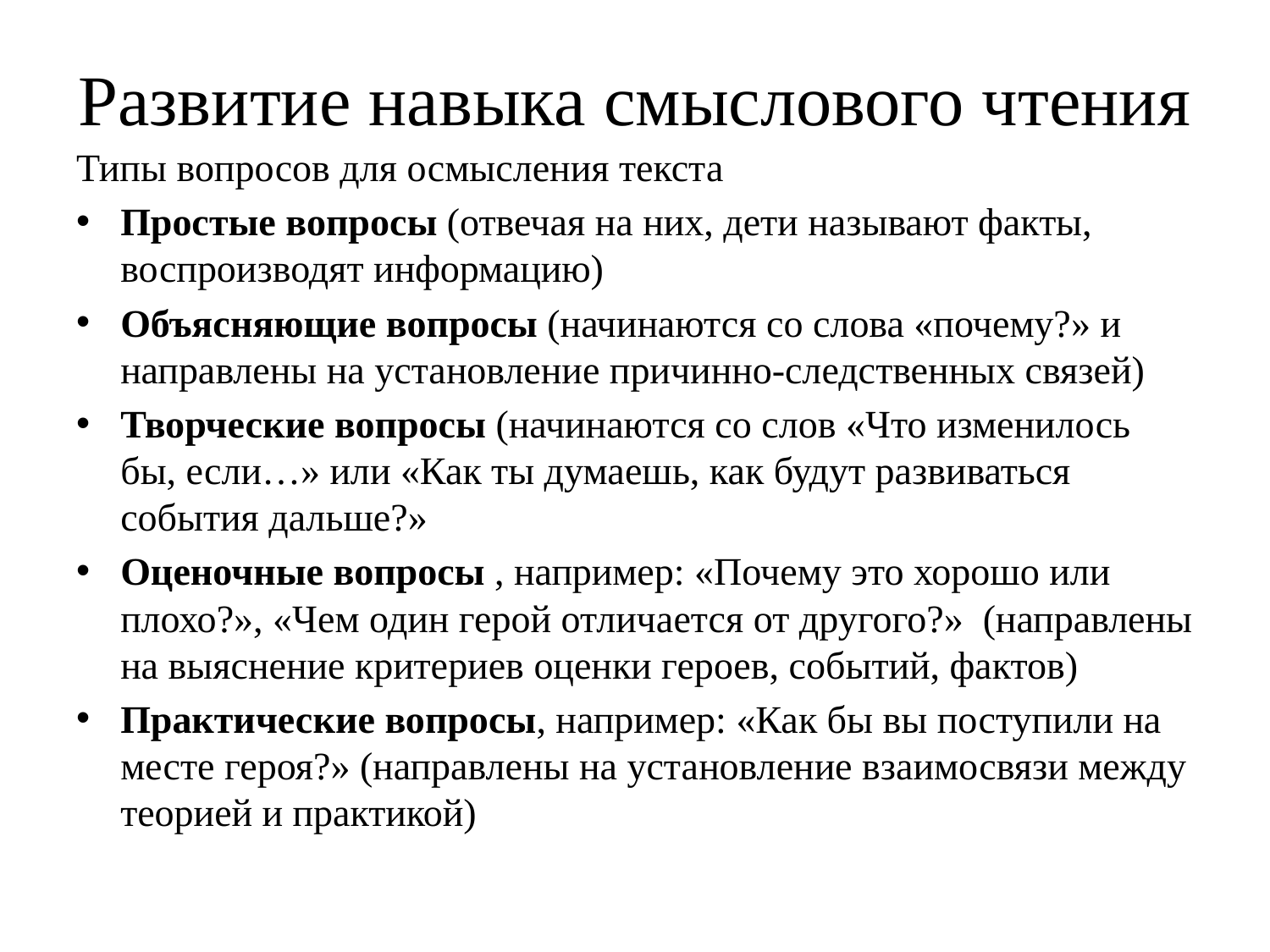

# Развитие навыка смыслового чтения
Типы вопросов для осмысления текста
Простые вопросы (отвечая на них, дети называют факты, воспроизводят информацию)
Объясняющие вопросы (начинаются со слова «почему?» и направлены на установление причинно-следственных связей)
Творческие вопросы (начинаются со слов «Что изменилось бы, если…» или «Как ты думаешь, как будут развиваться события дальше?»
Оценочные вопросы , например: «Почему это хорошо или плохо?», «Чем один герой отличается от другого?»  (направлены на выяснение критериев оценки героев, событий, фактов)
Практические вопросы, например: «Как бы вы поступили на месте героя?» (направлены на установление взаимосвязи между теорией и практикой)